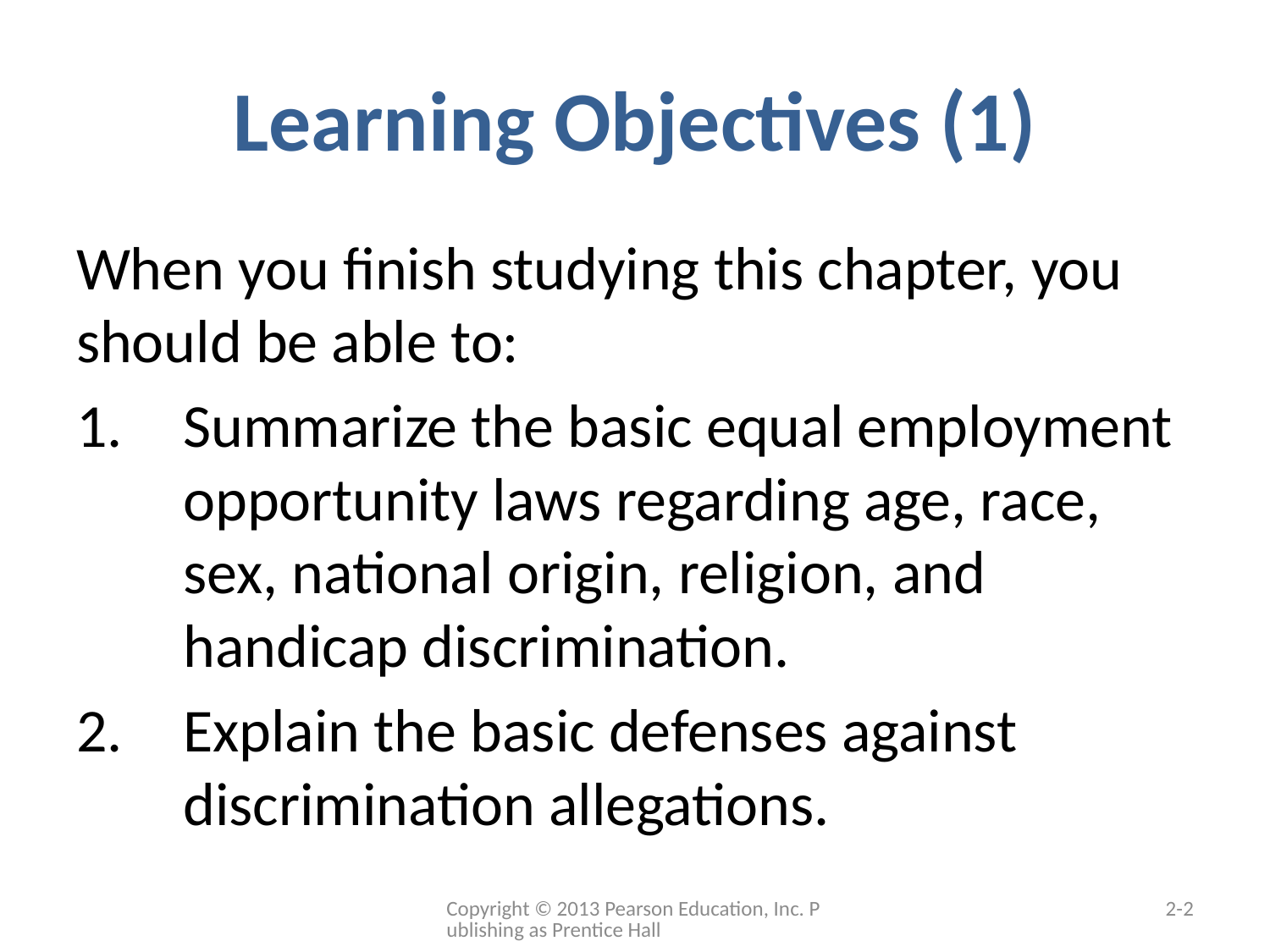

# Learning Objectives (1)
When you finish studying this chapter, you should be able to:
Summarize the basic equal employment opportunity laws regarding age, race, sex, national origin, religion, and handicap discrimination.
Explain the basic defenses against discrimination allegations.
Copyright © 2013 Pearson Education, Inc. Publishing as Prentice Hall
2-2